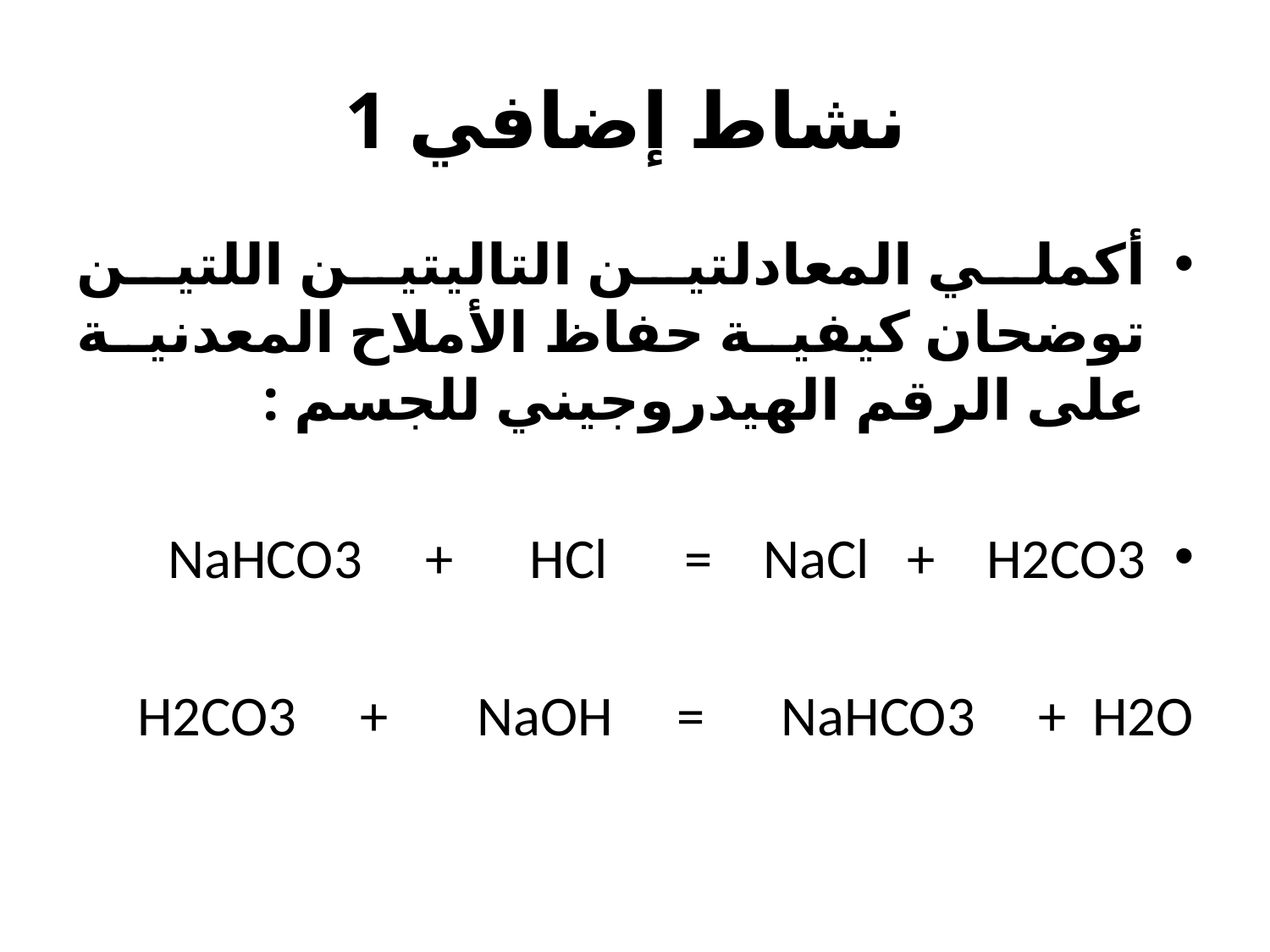

# نشاط إضافي 1
أكملي المعادلتين التاليتين اللتين توضحان كيفية حفاظ الأملاح المعدنية على الرقم الهيدروجيني للجسم :

NaHCO3     +      HCl      =    NaCl   +    H2CO3

H2CO3     +       NaOH     =      NaHCO3     +  H2O